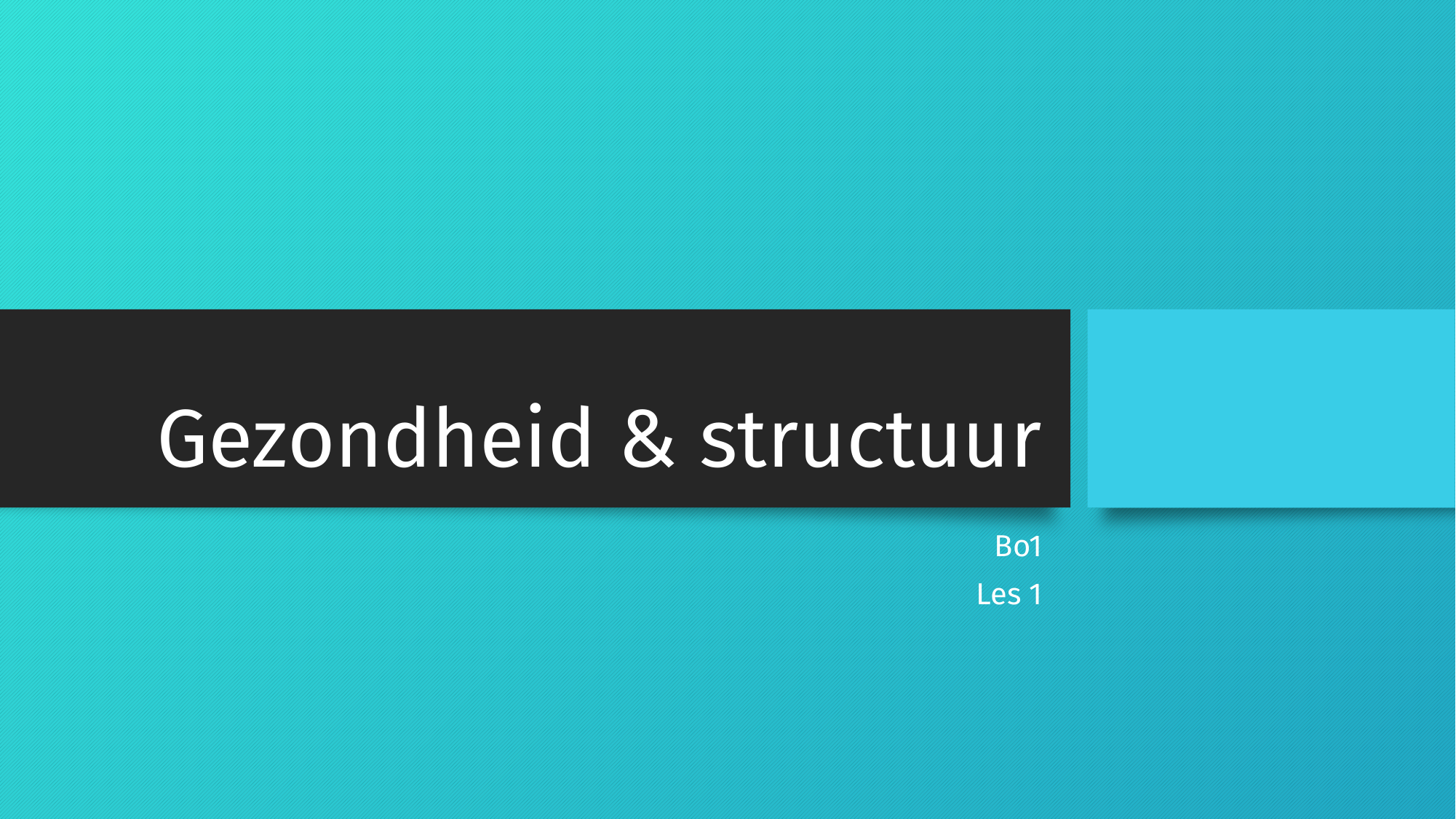

# Gezondheid & structuur
Bo1
Les 1